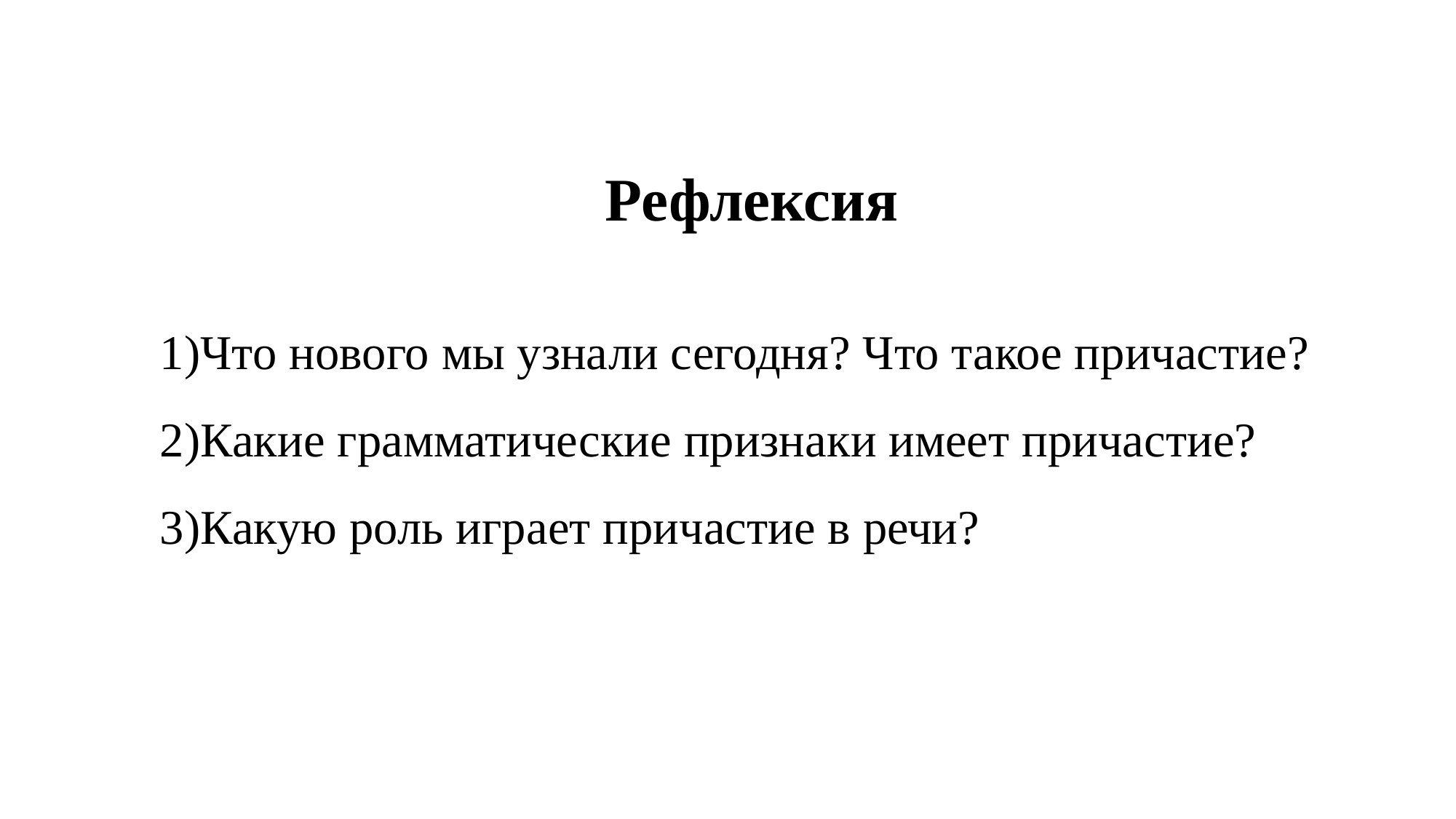

Рефлексия

1)Что нового мы узнали сегодня? Что такое причастие?
2)Какие грамматические признаки имеет причастие?
3)Какую роль играет причастие в речи?